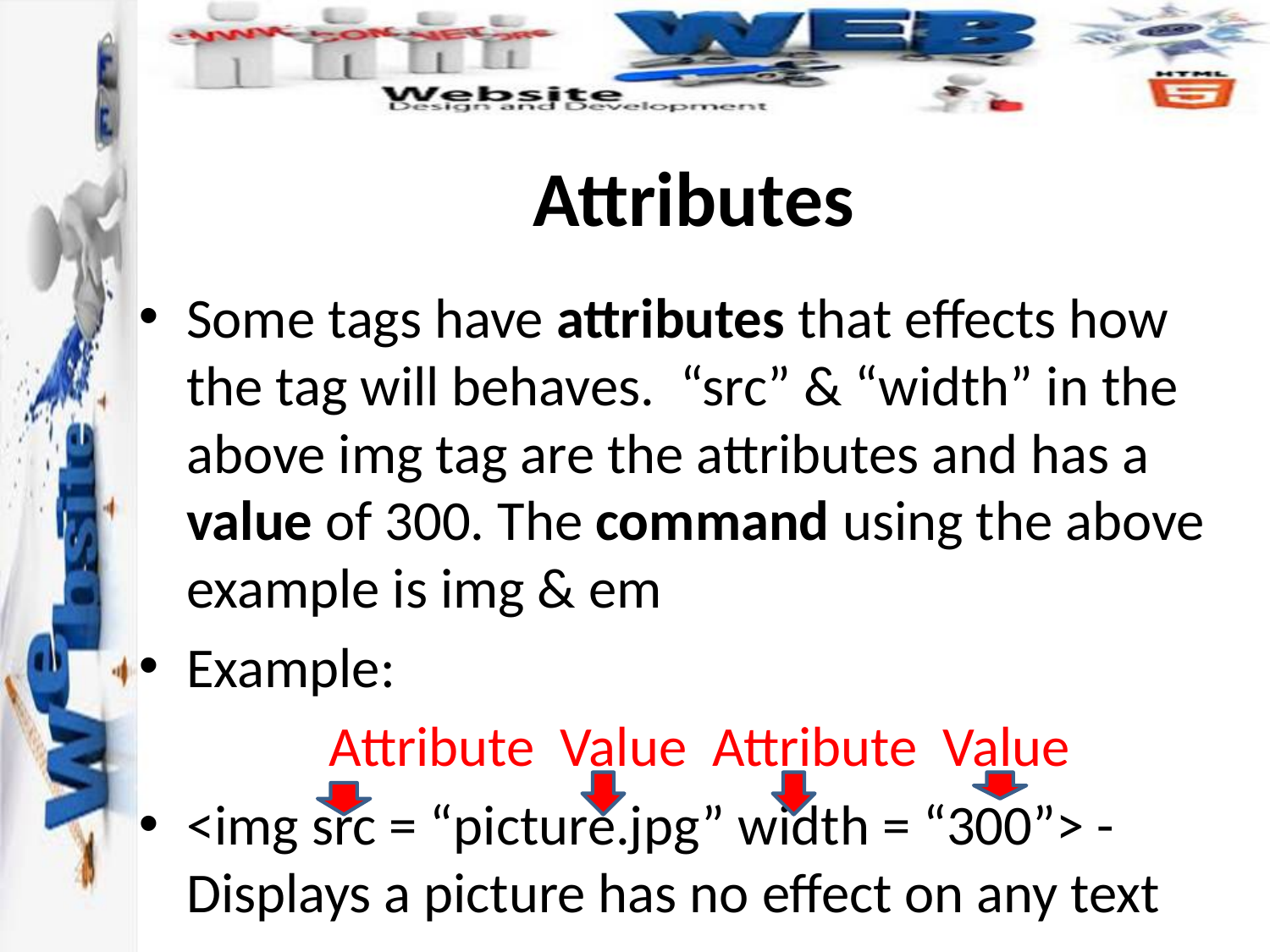

# Attributes
Some tags have attributes that effects how the tag will behaves.  “src” & “width” in the above img tag are the attributes and has a value of 300. The command using the above example is img & em
Example:
	     Attribute  Value  Attribute  Value
<img src = “picture.jpg” width = “300”> - Displays a picture has no effect on any text